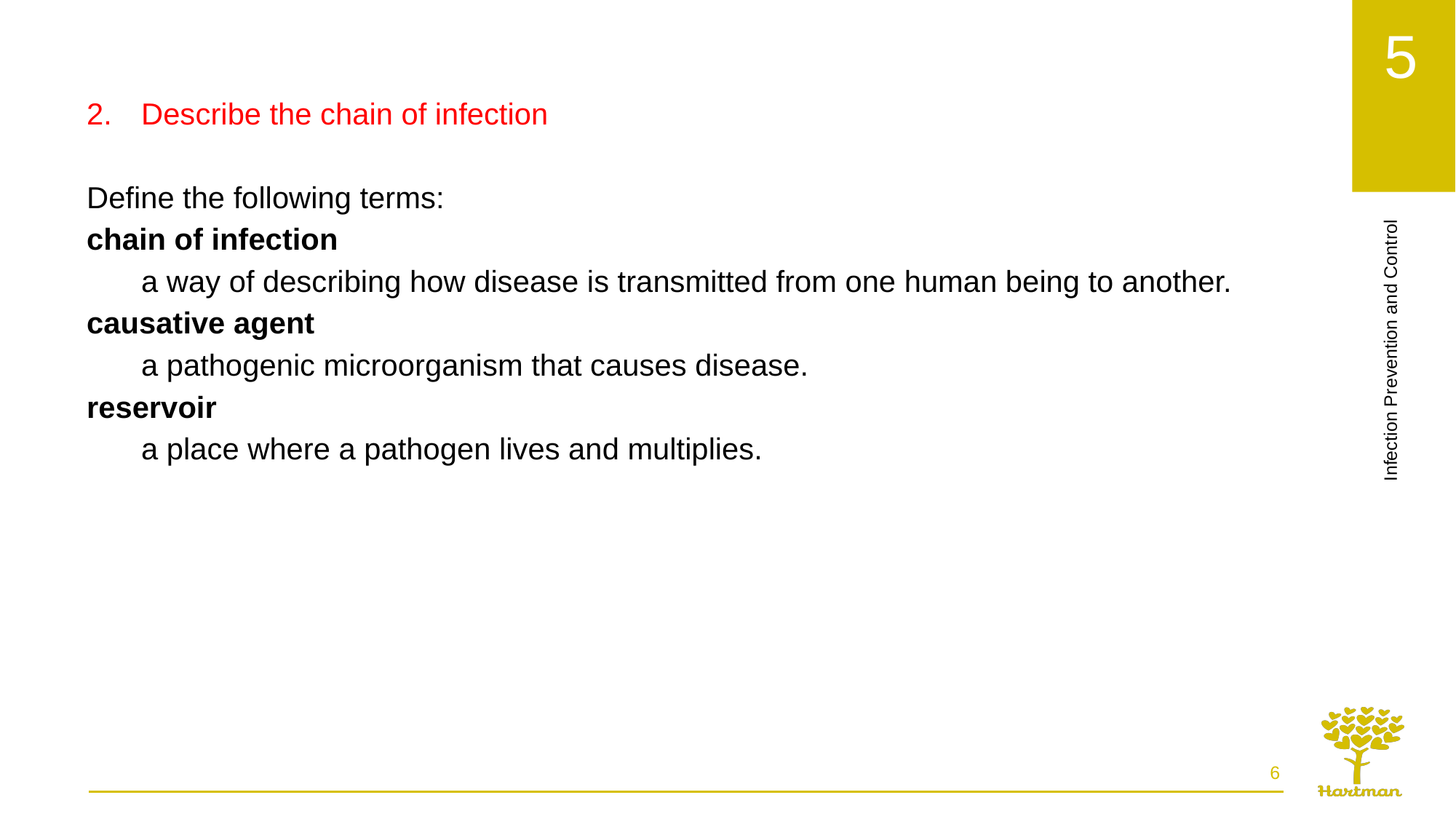

Describe the chain of infection

Define the following terms:
chain of infection
a way of describing how disease is transmitted from one human being to another.
causative agent
a pathogenic microorganism that causes disease.
reservoir
a place where a pathogen lives and multiplies.

6